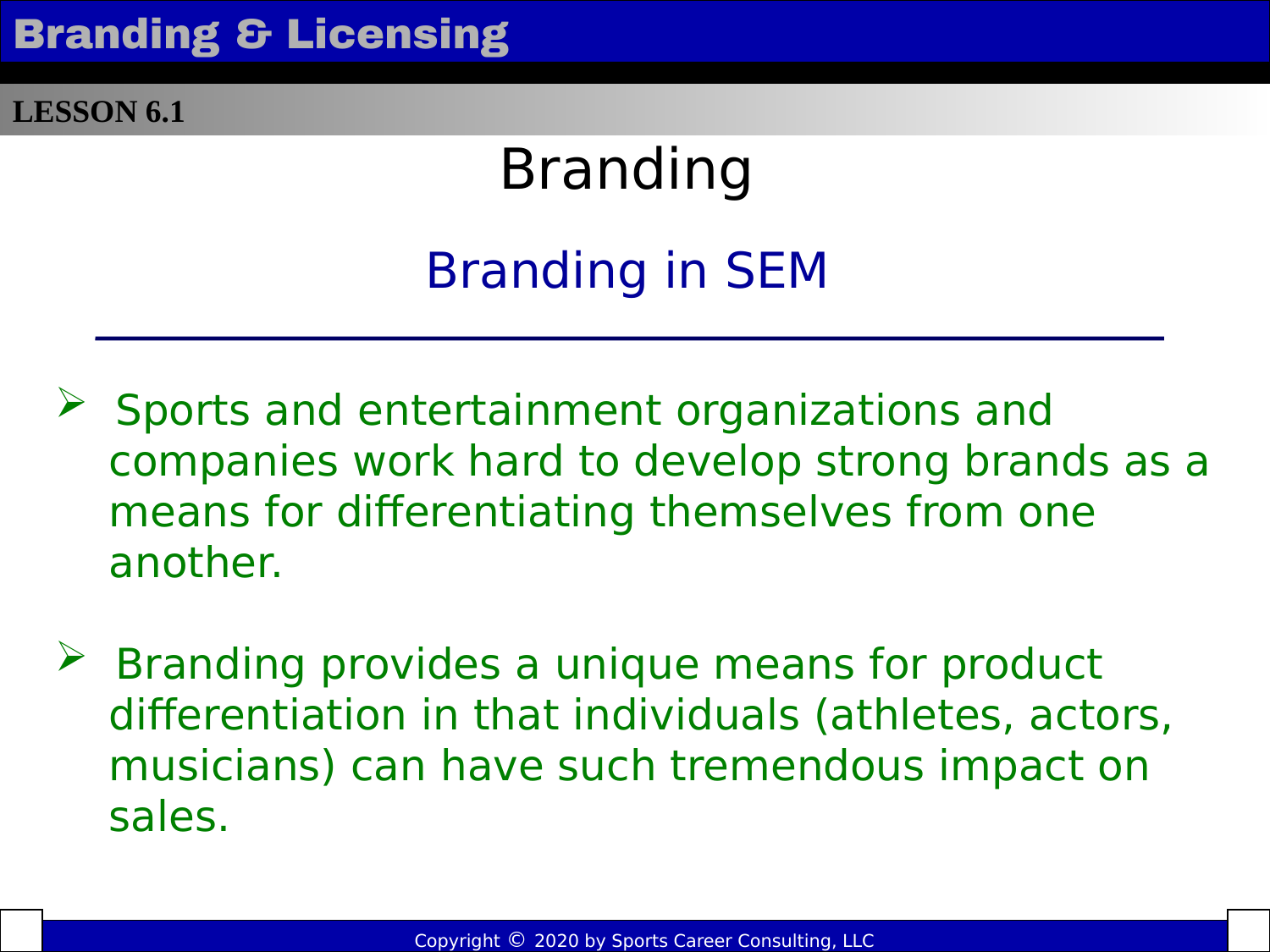

Branding & Licensing
LESSON 6.1
Branding
Branding in SEM

  Sports and entertainment organizations and
    companies work hard to develop strong brands as a
    means for differentiating themselves from one
    another.

  Branding provides a unique means for product
    differentiation in that individuals (athletes, actors,
    musicians) can have such tremendous impact on
    sales.
Copyright © 2020 by Sports Career Consulting, LLC